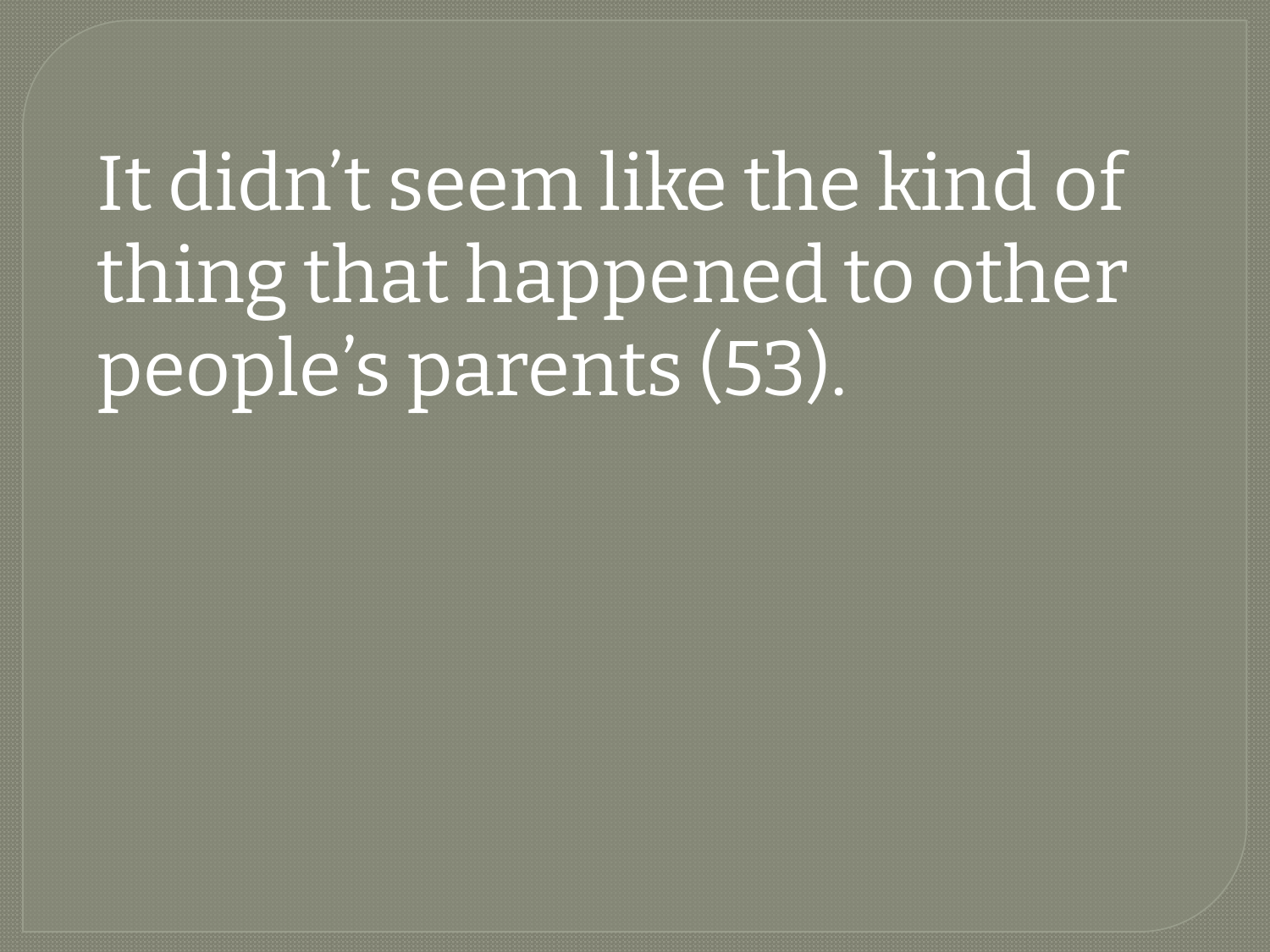

It didn’t seem like the kind of thing that happened to other people’s parents (53).